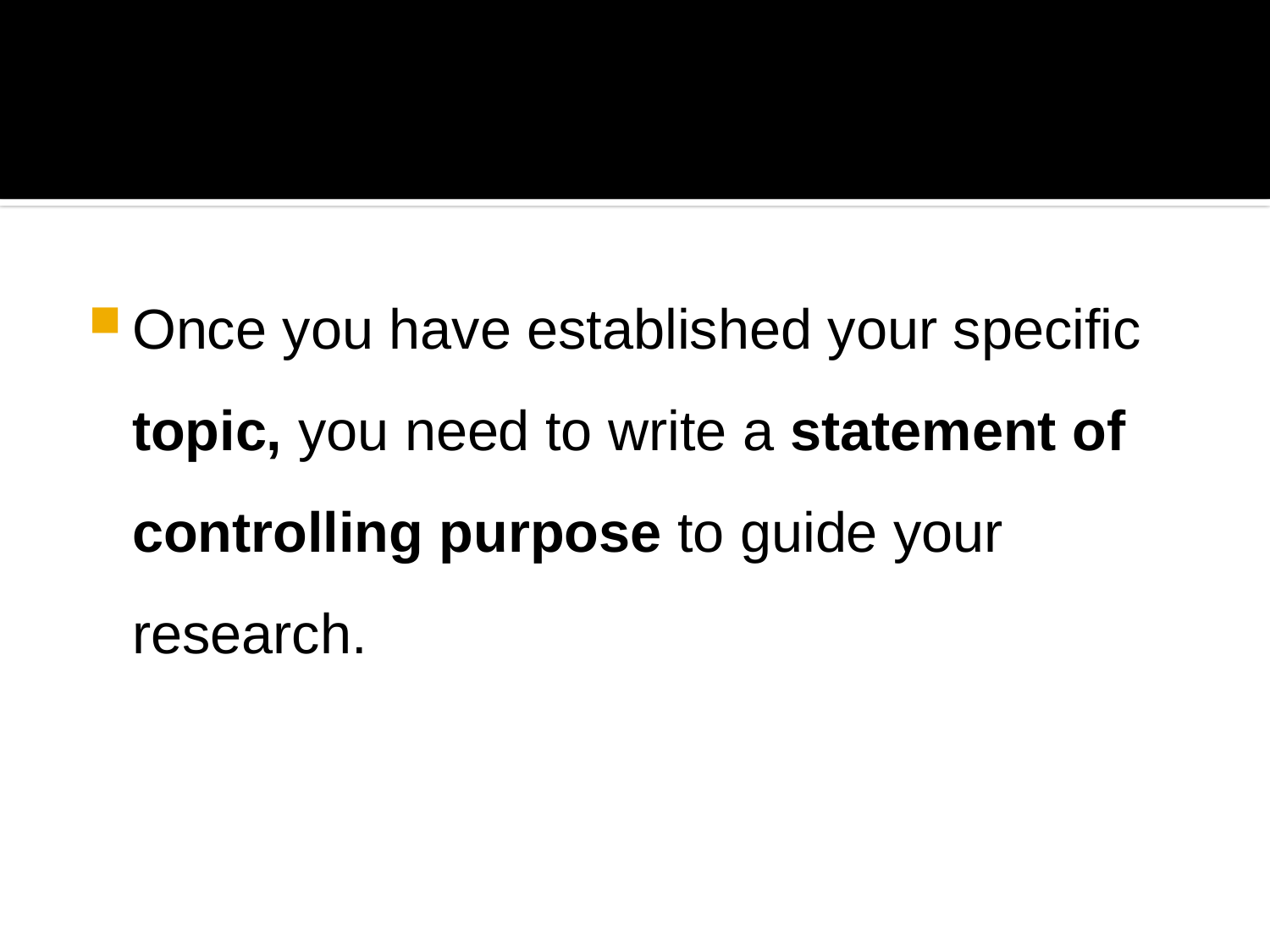

#
Once you have established your specific topic, you need to write a statement of controlling purpose to guide your research.